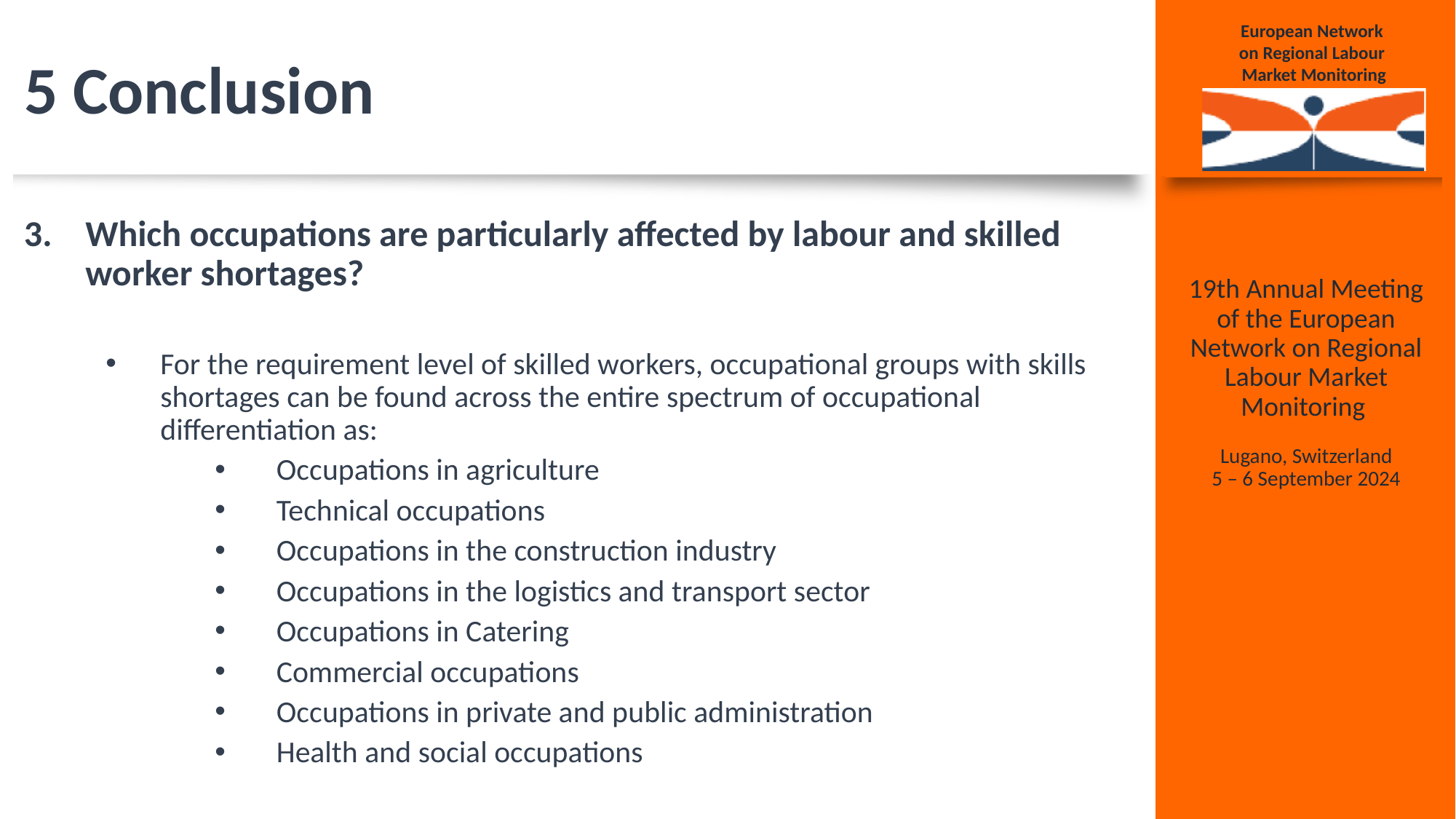

# 5 Conclusion
Which occupations are particularly affected by labour and skilled worker shortages?

For the requirement level of skilled workers, occupational groups with skills shortages can be found across the entire spectrum of occupational differentiation as:
Occupations in agriculture
Technical occupations
Occupations in the construction industry
Occupations in the logistics and transport sector
Occupations in Catering
Commercial occupations
Occupations in private and public administration
Health and social occupations